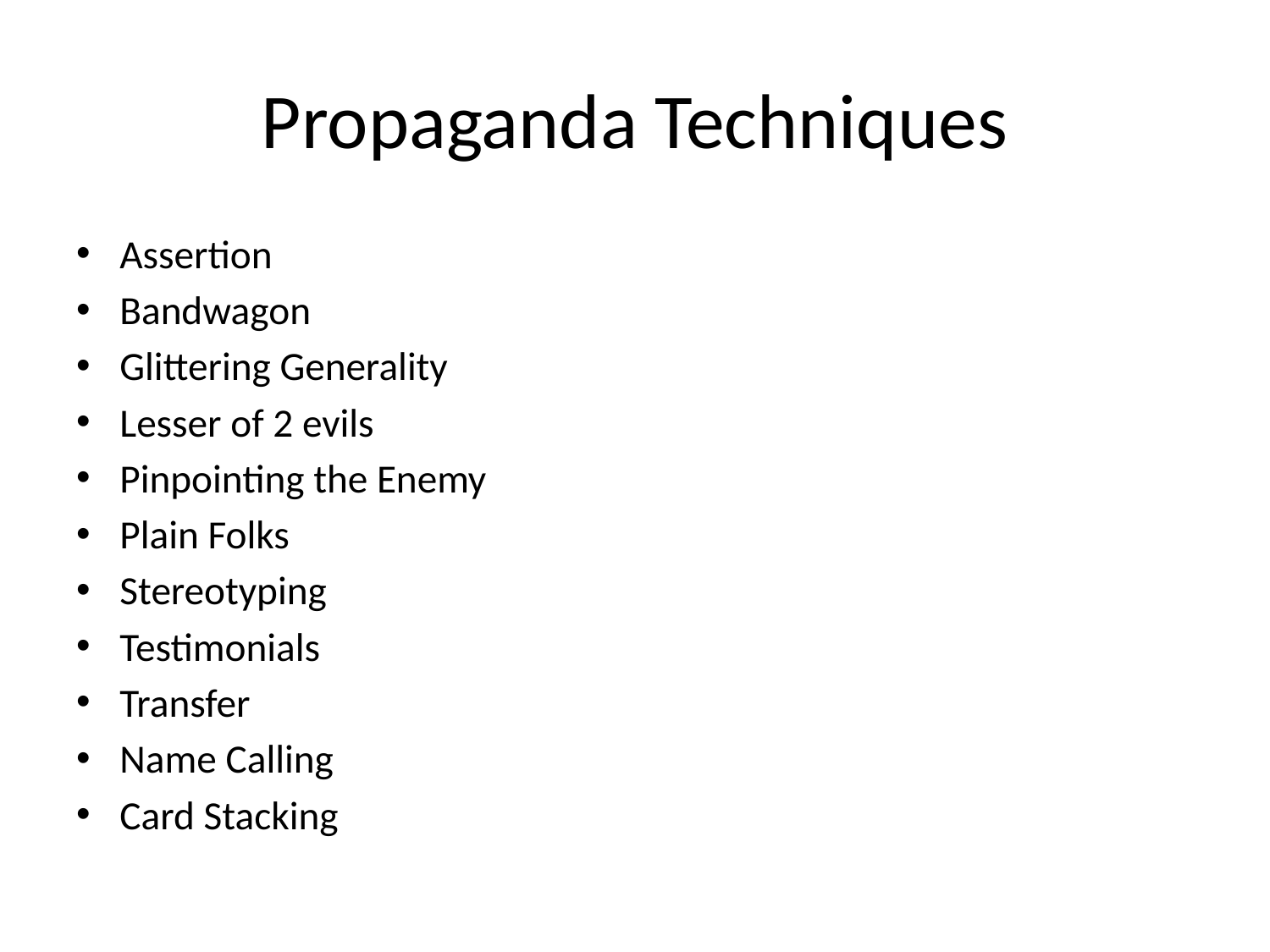

# Propaganda Techniques
Assertion
Bandwagon
Glittering Generality
Lesser of 2 evils
Pinpointing the Enemy
Plain Folks
Stereotyping
Testimonials
Transfer
Name Calling
Card Stacking